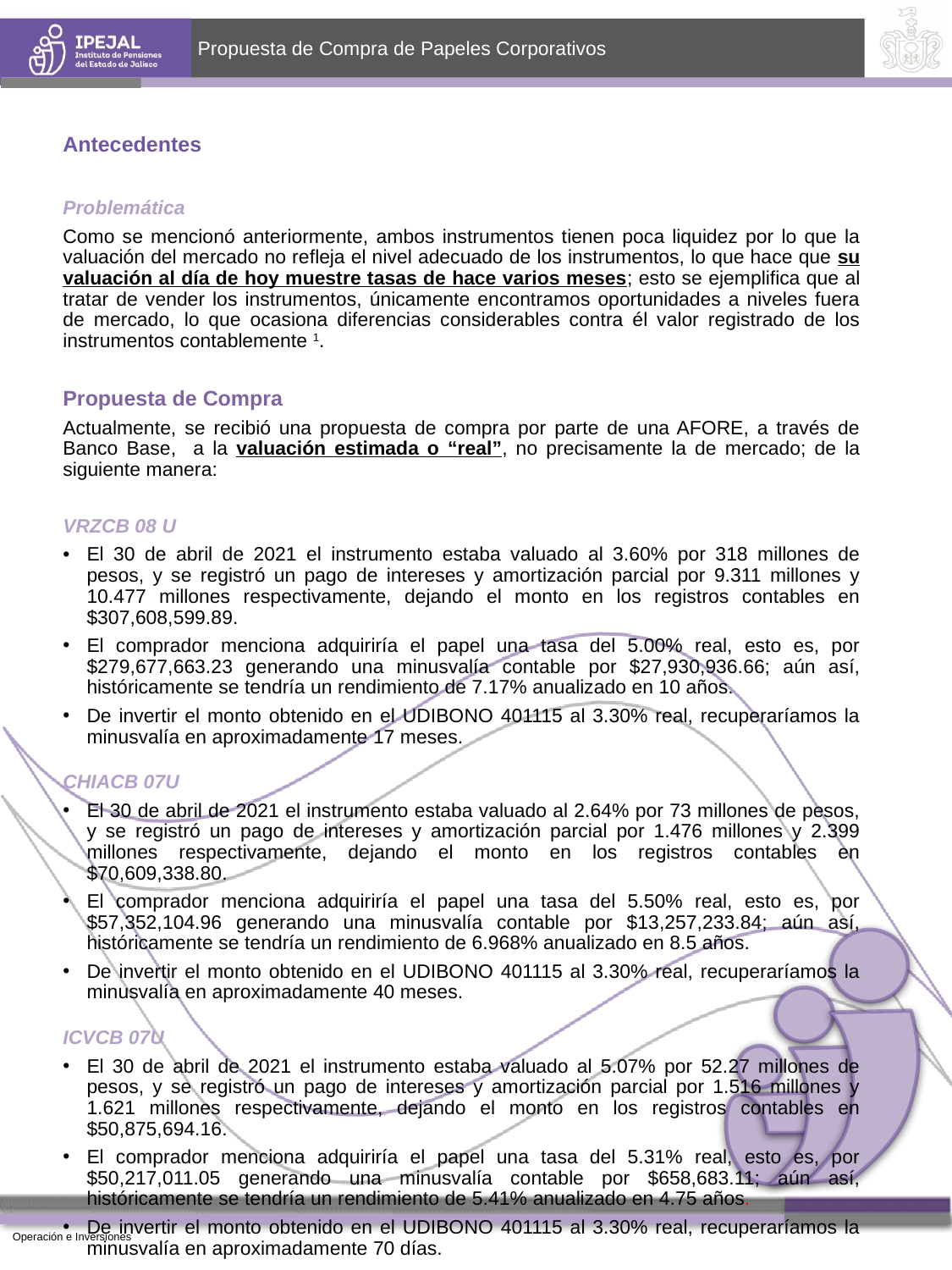

Propuesta de Compra de Papeles Corporativos
Antecedentes
Problemática
Como se mencionó anteriormente, ambos instrumentos tienen poca liquidez por lo que la valuación del mercado no refleja el nivel adecuado de los instrumentos, lo que hace que su valuación al día de hoy muestre tasas de hace varios meses; esto se ejemplifica que al tratar de vender los instrumentos, únicamente encontramos oportunidades a niveles fuera de mercado, lo que ocasiona diferencias considerables contra él valor registrado de los instrumentos contablemente 1.

Propuesta de Compra
Actualmente, se recibió una propuesta de compra por parte de una AFORE, a través de Banco Base,  a la valuación estimada o “real”, no precisamente la de mercado; de la siguiente manera:

VRZCB 08 U
El 30 de abril de 2021 el instrumento estaba valuado al 3.60% por 318 millones de pesos, y se registró un pago de intereses y amortización parcial por 9.311 millones y 10.477 millones respectivamente, dejando el monto en los registros contables en $307,608,599.89.
El comprador menciona adquiriría el papel una tasa del 5.00% real, esto es, por $279,677,663.23 generando una minusvalía contable por $27,930,936.66; aún así, históricamente se tendría un rendimiento de 7.17% anualizado en 10 años.
De invertir el monto obtenido en el UDIBONO 401115 al 3.30% real, recuperaríamos la minusvalía en aproximadamente 17 meses.

CHIACB 07U
El 30 de abril de 2021 el instrumento estaba valuado al 2.64% por 73 millones de pesos, y se registró un pago de intereses y amortización parcial por 1.476 millones y 2.399 millones respectivamente, dejando el monto en los registros contables en $70,609,338.80.
El comprador menciona adquiriría el papel una tasa del 5.50% real, esto es, por $57,352,104.96 generando una minusvalía contable por $13,257,233.84; aún así, históricamente se tendría un rendimiento de 6.968% anualizado en 8.5 años.
De invertir el monto obtenido en el UDIBONO 401115 al 3.30% real, recuperaríamos la minusvalía en aproximadamente 40 meses.

ICVCB 07U
El 30 de abril de 2021 el instrumento estaba valuado al 5.07% por 52.27 millones de pesos, y se registró un pago de intereses y amortización parcial por 1.516 millones y 1.621 millones respectivamente, dejando el monto en los registros contables en $50,875,694.16.
El comprador menciona adquiriría el papel una tasa del 5.31% real, esto es, por $50,217,011.05 generando una minusvalía contable por $658,683.11; aún así, históricamente se tendría un rendimiento de 5.41% anualizado en 4.75 años.
De invertir el monto obtenido en el UDIBONO 401115 al 3.30% real, recuperaríamos la minusvalía en aproximadamente 70 días.

1 El registro contable del valor de mercado de la cartera de inversiones está al 30 de abril 2021.